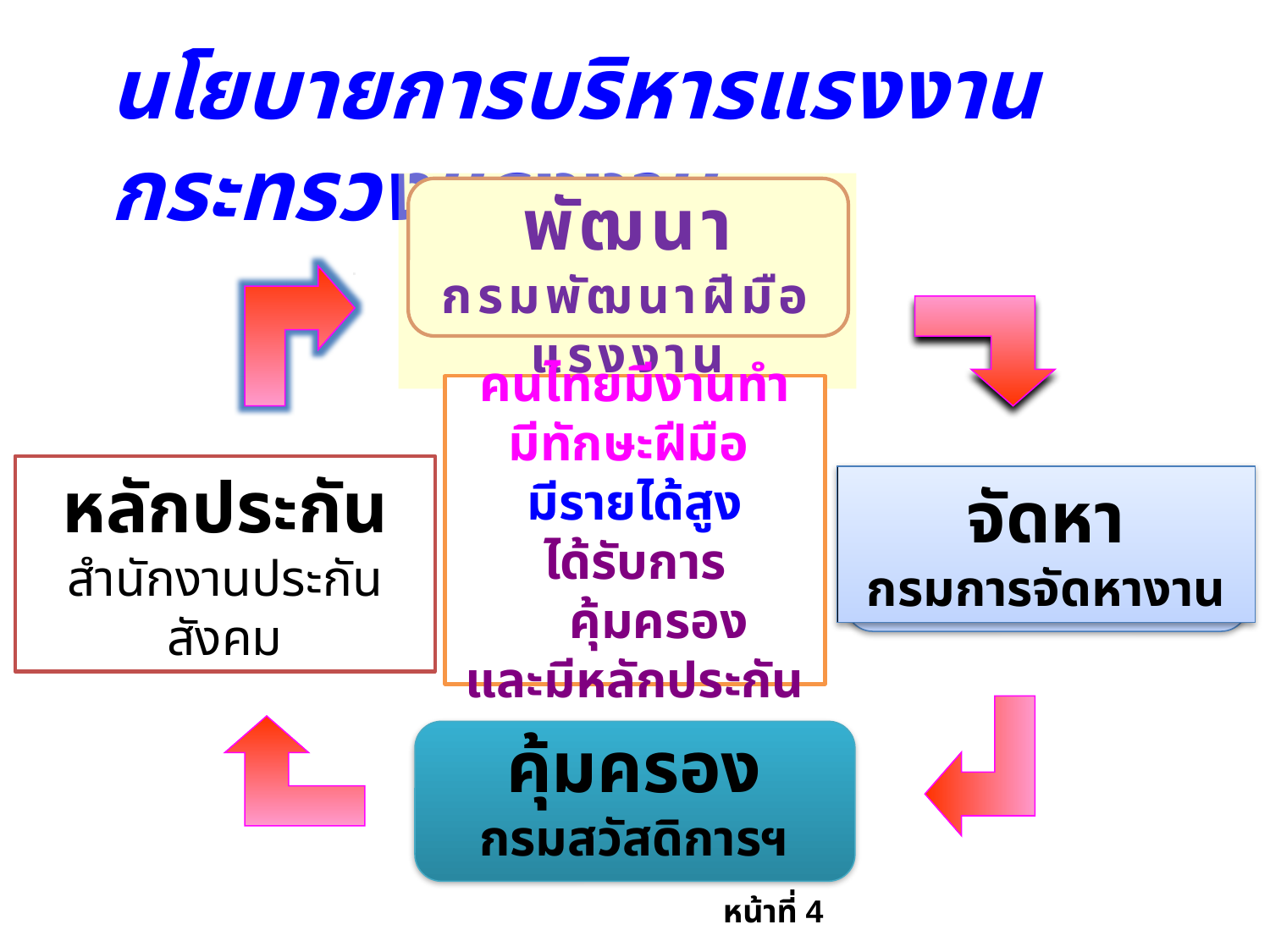

นโยบายการบริหารแรงงาน กระทรวงแรงงาน
พัฒนา
กรมพัฒนาฝีมือแรงงาน

คนไทยมีงานทำ
มีทักษะฝีมือ
มีรายได้สูง
ได้รับการคุ้มครอง
และมีหลักประกัน
หลักประกัน
สำนักงานประกันสังคม

จัดหา
กรมการจัดหางาน

คุ้มครอง
กรมสวัสดิการฯ

หน้าที่ 4